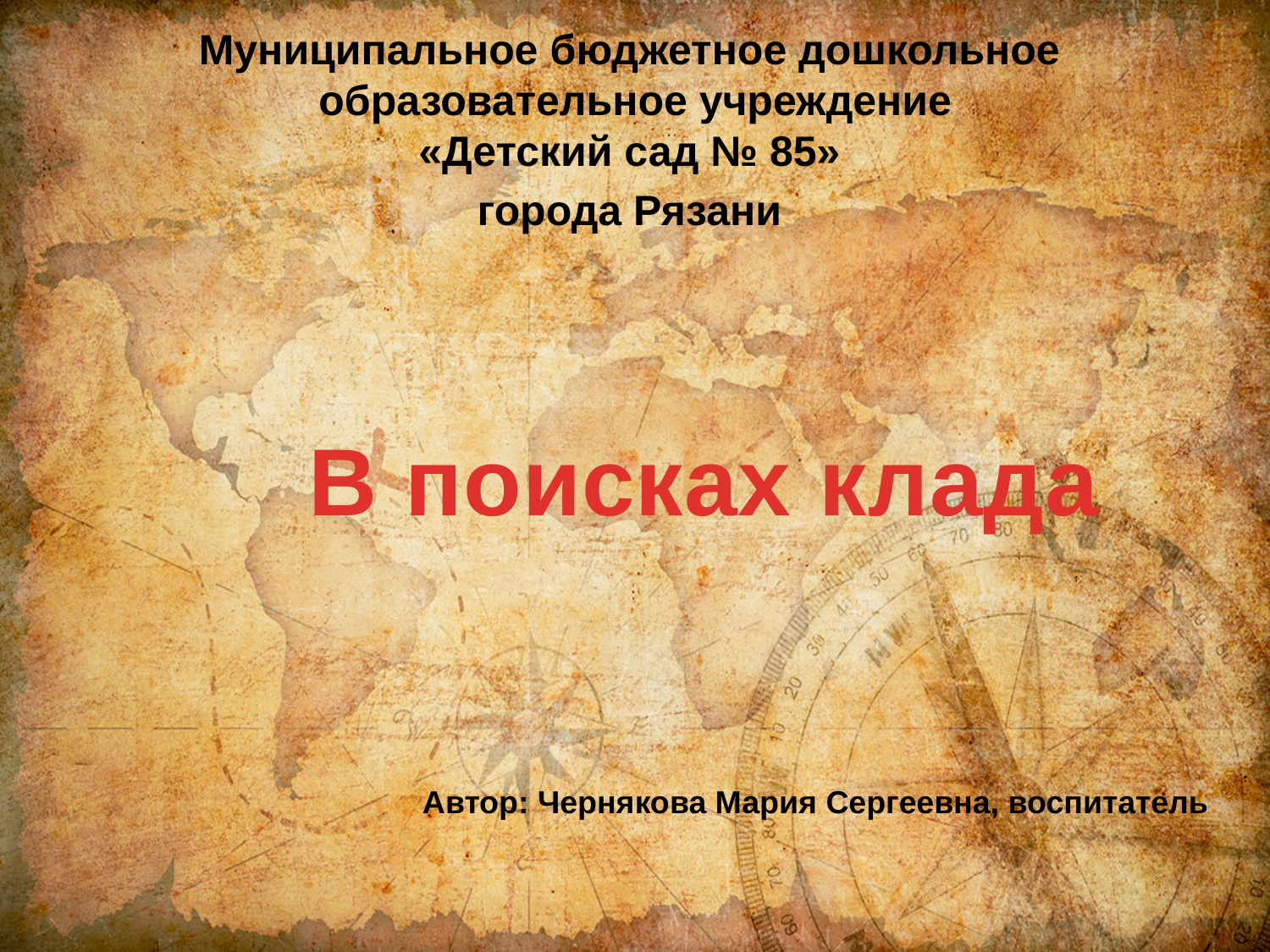

Муниципальное бюджетное дошкольное
 образовательное учреждение
«Детский сад № 85»
города Рязани
В поисках клада
Автор: Чернякова Мария Сергеевна, воспитатель